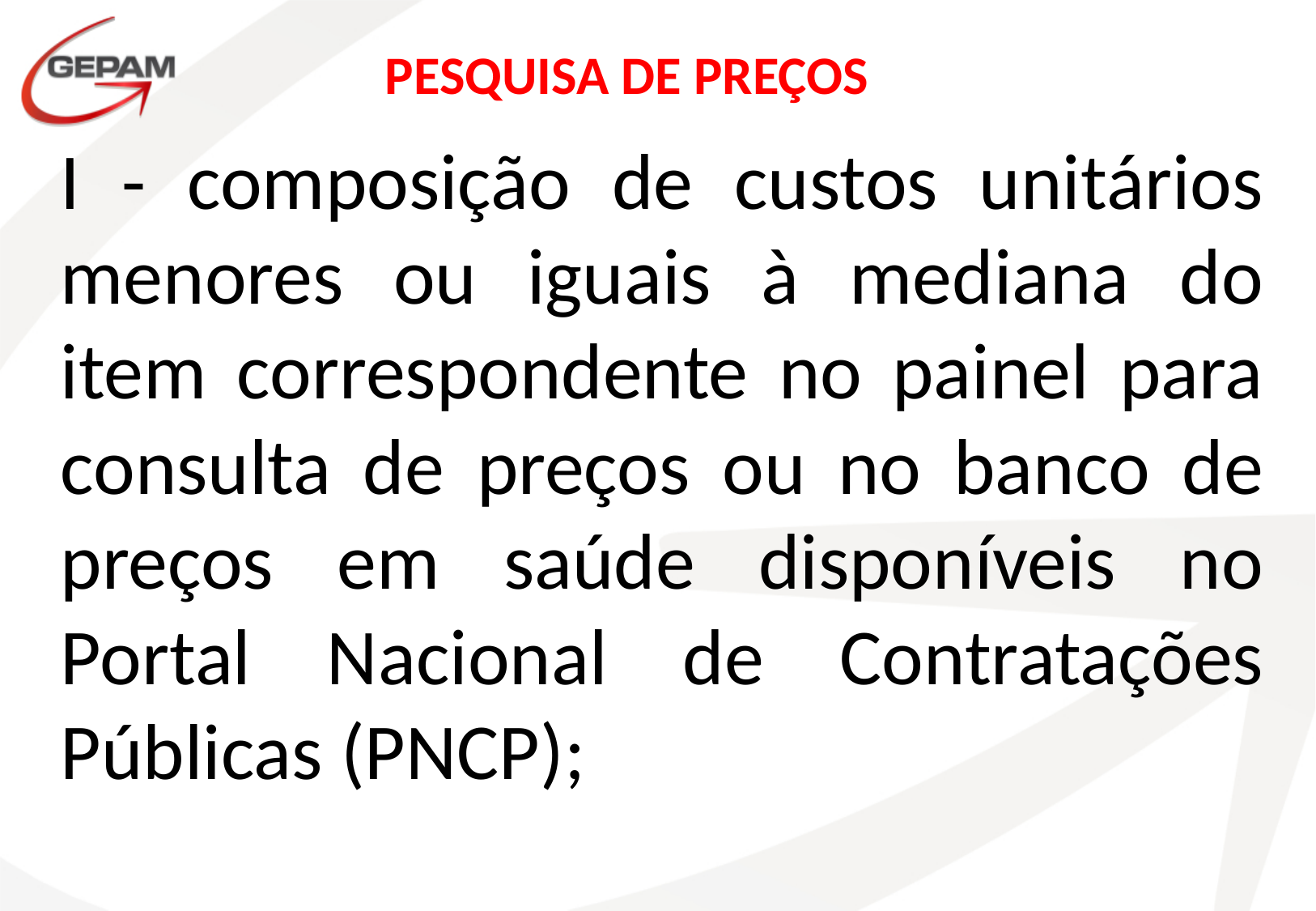

PESQUISA DE PREÇOS
I - composição de custos unitários menores ou iguais à mediana do item correspondente no painel para consulta de preços ou no banco de preços em saúde disponíveis no Portal Nacional de Contratações Públicas (PNCP);